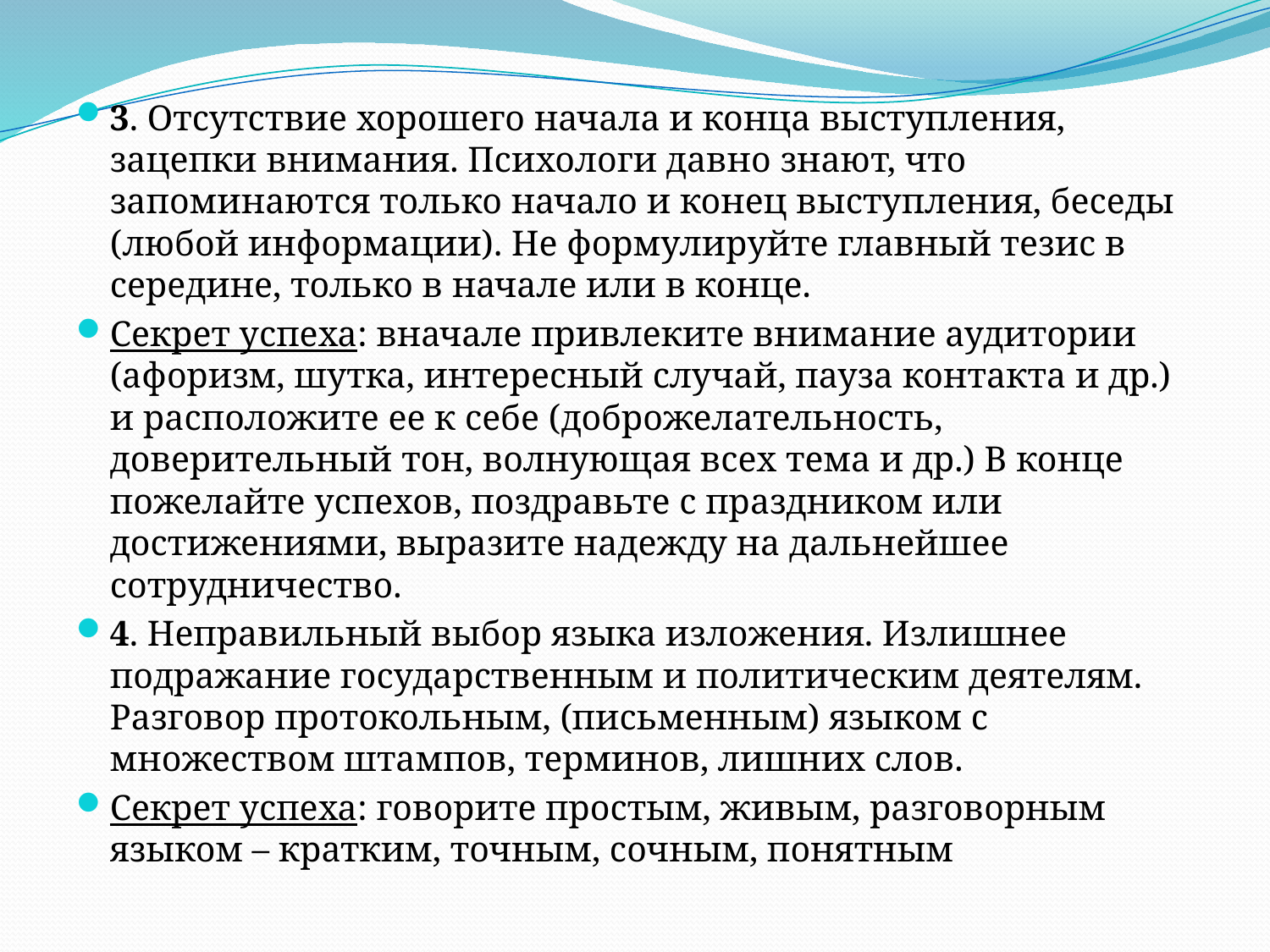

3. Отсутствие хорошего начала и конца выступления, зацепки внимания. Психологи давно знают, что запоминаются только начало и конец выступления, беседы (любой информации). Не формулируйте главный тезис в середине, только в начале или в конце.
Секрет успеха: вначале привлеките внимание аудитории (афоризм, шутка, интересный случай, пауза контакта и др.) и расположите ее к себе (доброжелательность, доверительный тон, волнующая всех тема и др.) В конце пожелайте успехов, поздравьте с праздником или достижениями, выразите надежду на дальнейшее сотрудничество.
4. Неправильный выбор языка изложения. Излишнее подражание государственным и политическим деятелям. Разговор протокольным, (письменным) языком с множеством штампов, терминов, лишних слов.
Секрет успеха: говорите простым, живым, разговорным языком – кратким, точным, сочным, понятным